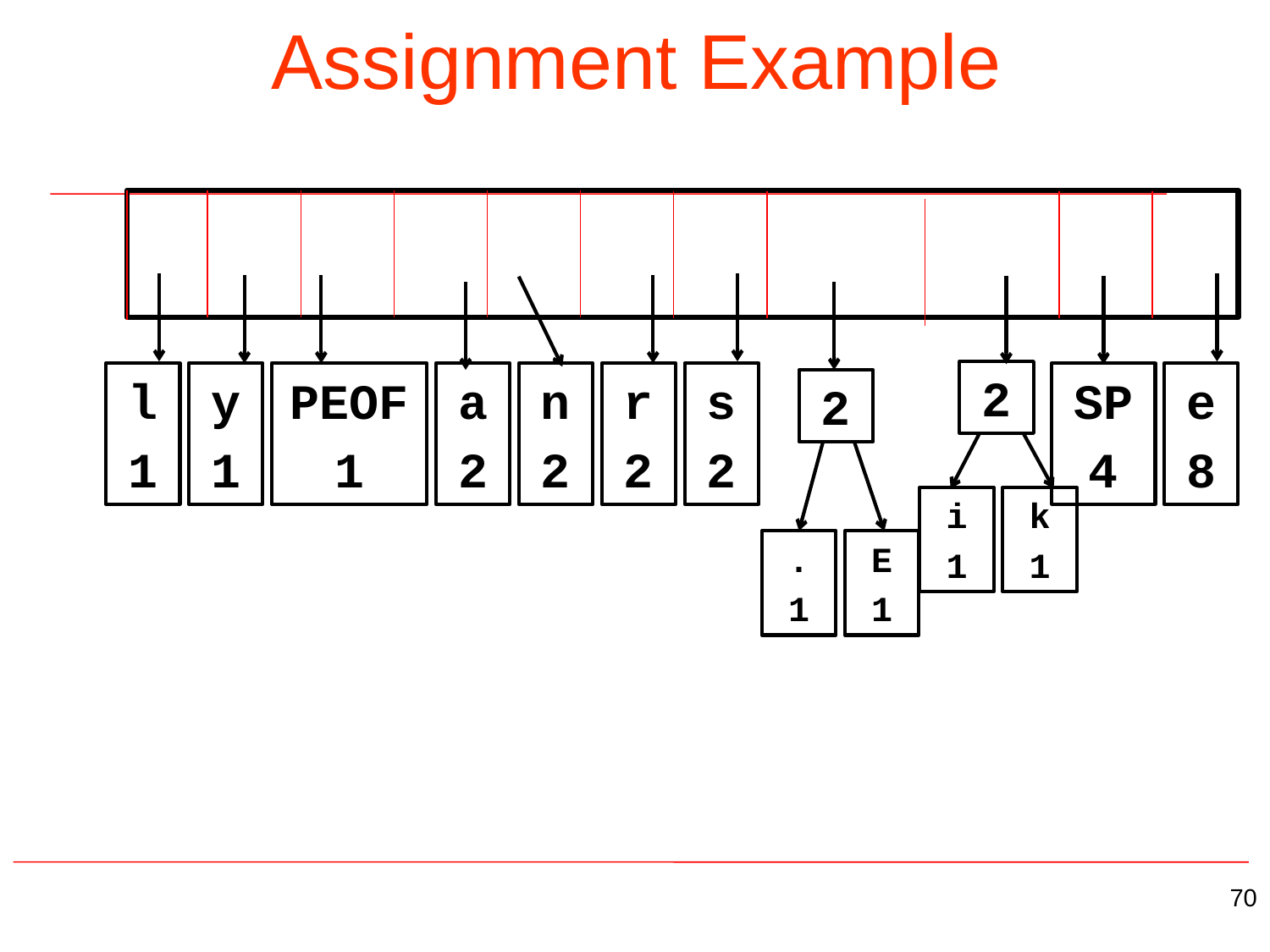

# Assignment Example

2
e
8
l
1
y
1
PEOF
1
a
2
n
2
r
2
s
2
SP
4
2
i
1
k
1
.
1
E
1
70